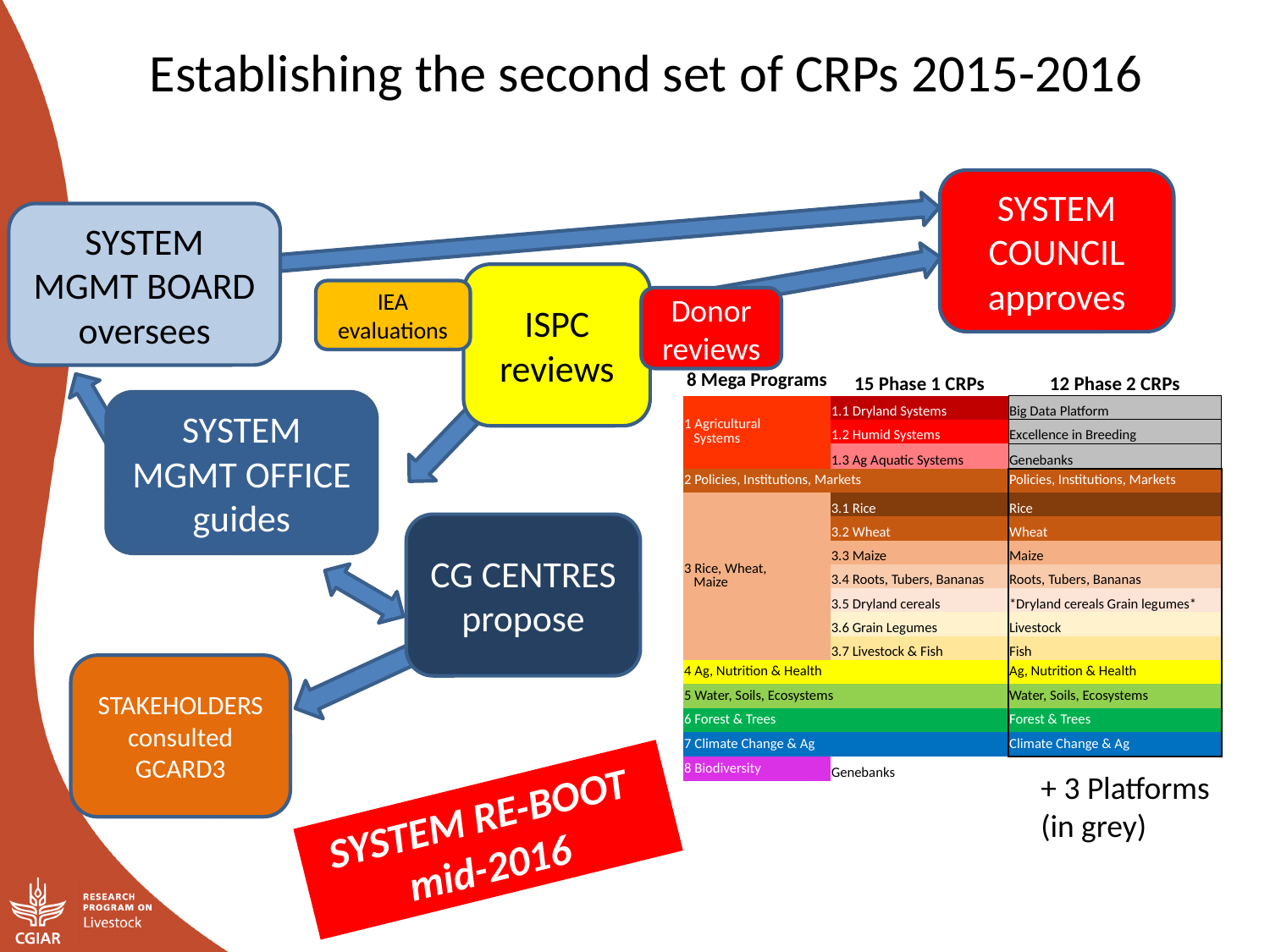

Establishing the second set of CRPs 2015-2016
SYSTEM COUNCIL approves
SYSTEM MGMT BOARD
oversees

ISPC reviews

IEA evaluations
Donor reviews
| 8 Mega Programs | 15 Phase 1 CRPs | 12 Phase 2 CRPs |
| --- | --- | --- |
| 1 Agricultural Systems | 1.1 Dryland Systems | Big Data Platform |
|  | 1.2 Humid Systems | Excellence in Breeding |
|  | 1.3 Ag Aquatic Systems | Genebanks |
| 2 Policies, Institutions, Markets |  | Policies, Institutions, Markets |
| 3 Rice, Wheat, Maize | 3.1 Rice | Rice |
|  | 3.2 Wheat | Wheat |
|  | 3.3 Maize | Maize |
|  | 3.4 Roots, Tubers, Bananas | Roots, Tubers, Bananas |
|  | 3.5 Dryland cereals | \*Dryland cereals Grain legumes\* |
|  | 3.6 Grain Legumes | Livestock |
|  | 3.7 Livestock & Fish | Fish |
| 4 Ag, Nutrition & Health |  | Ag, Nutrition & Health |
| 5 Water, Soils, Ecosystems |  | Water, Soils, Ecosystems |
| 6 Forest & Trees |  | Forest & Trees |
| 7 Climate Change & Ag |  | Climate Change & Ag |
| 8 Biodiversity | Genebanks |  |
SYSTEM MGMT OFFICE
guides

CG CENTRES propose

STAKEHOLDERS consulted GCARD3
+ 3 Platforms (in grey)
SYSTEM RE-BOOT
mid-2016